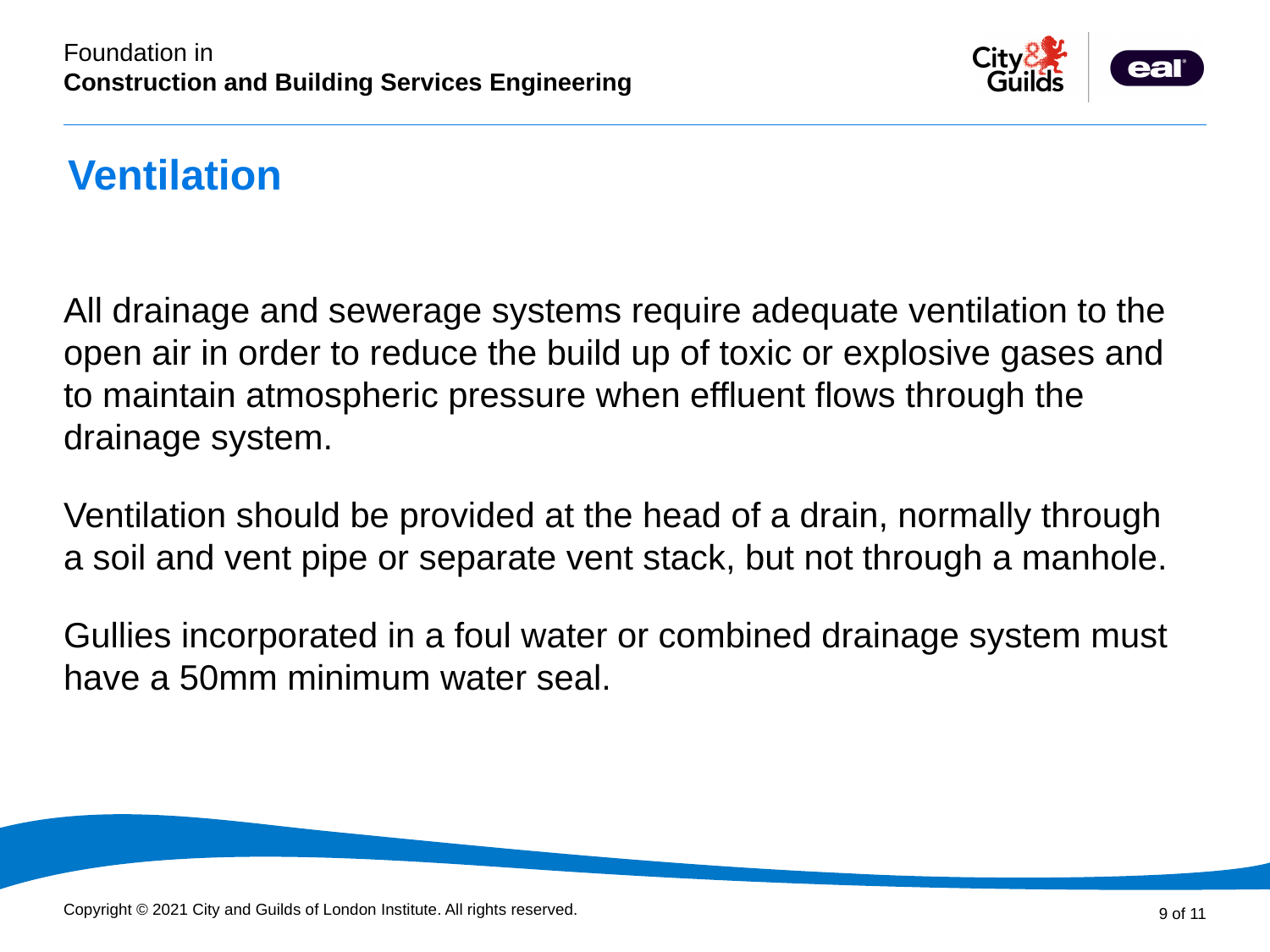

# Ventilation

All drainage and sewerage systems require adequate ventilation to the open air in order to reduce the build up of toxic or explosive gases and to maintain atmospheric pressure when effluent flows through the drainage system.
Ventilation should be provided at the head of a drain, normally through a soil and vent pipe or separate vent stack, but not through a manhole.
Gullies incorporated in a foul water or combined drainage system must have a 50mm minimum water seal.